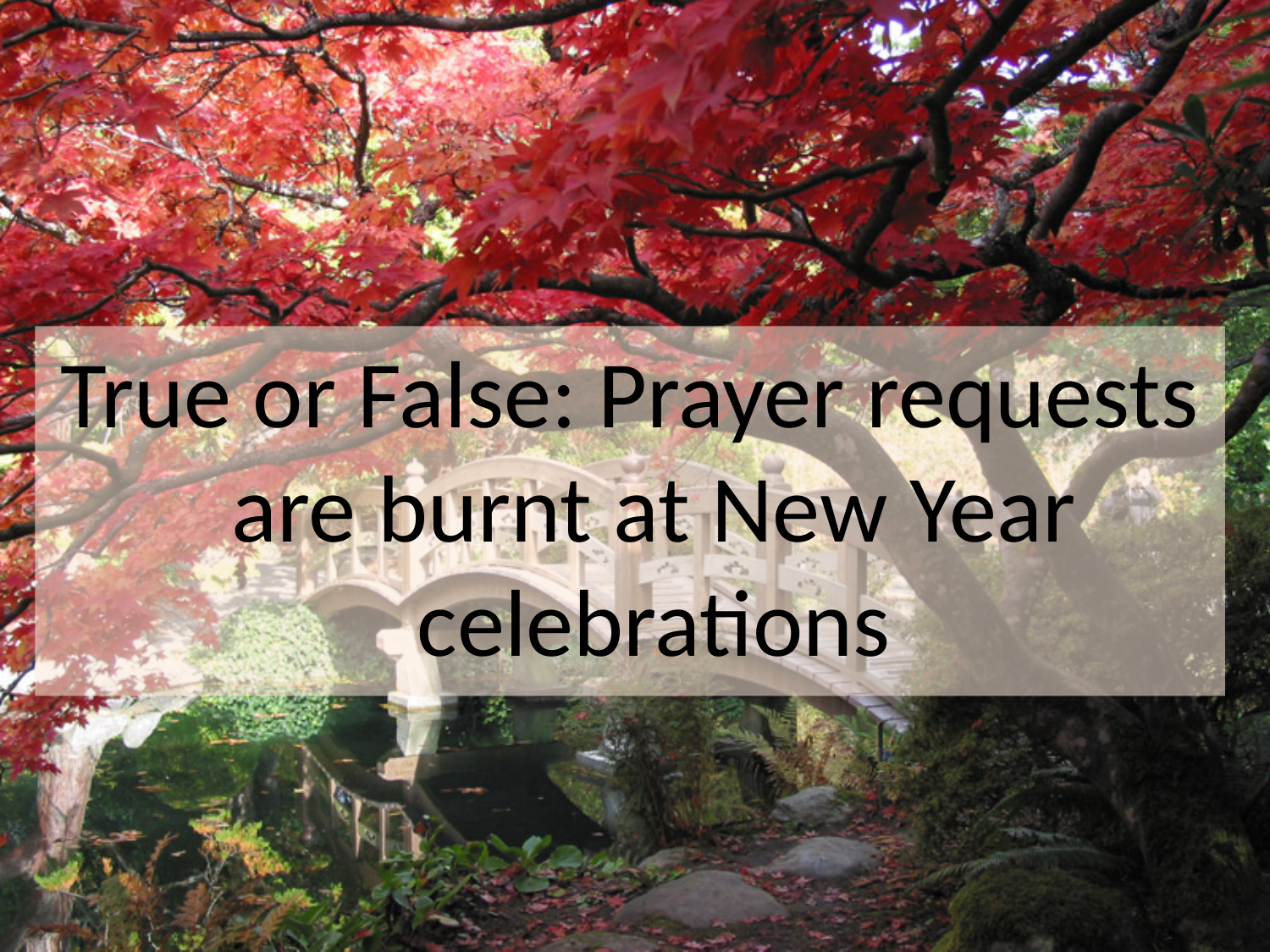

True or False: Prayer requests are burnt at New Year celebrations